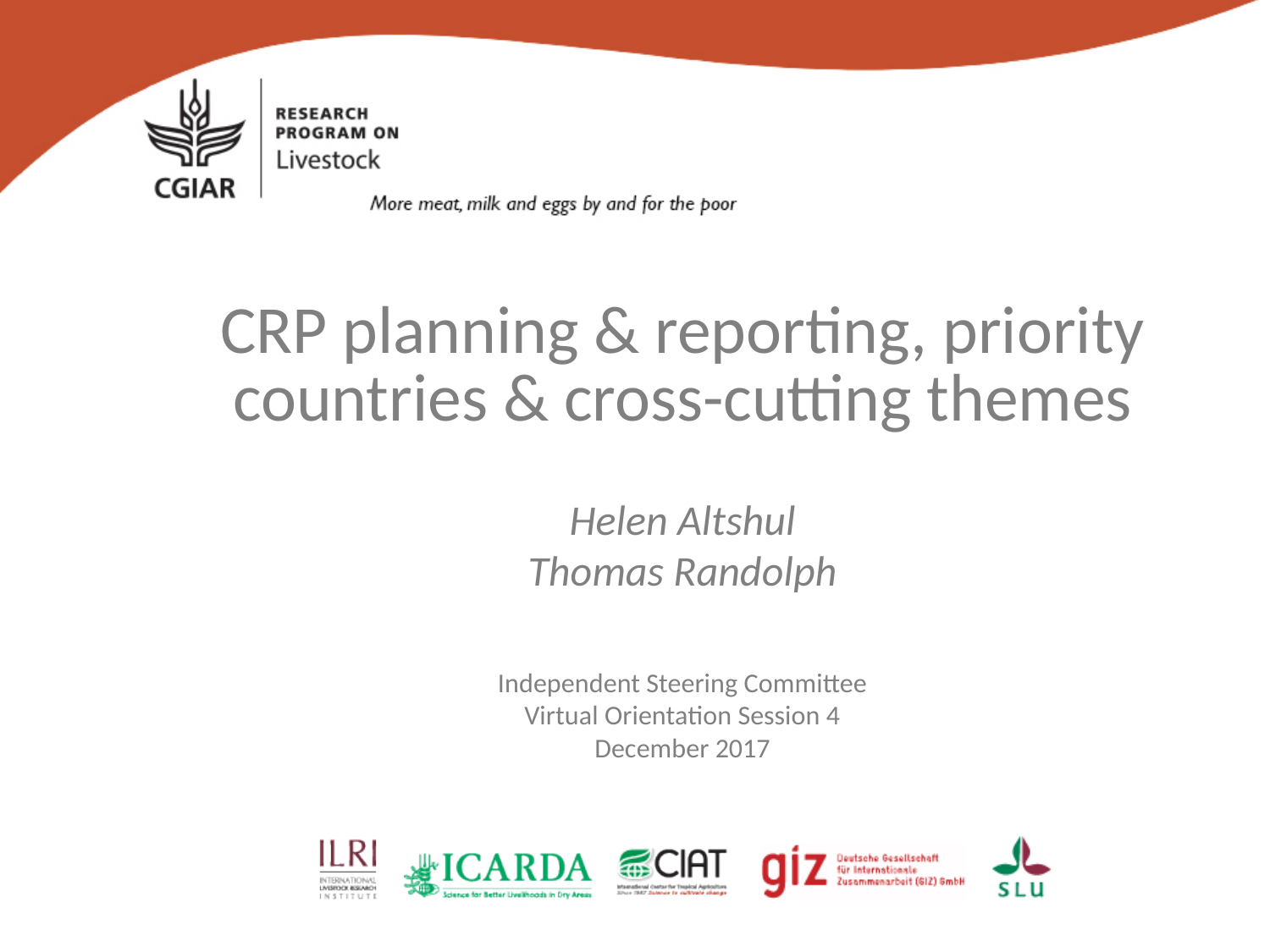

CRP planning & reporting, priority countries & cross-cutting themes
Helen Altshul
Thomas Randolph
Independent Steering Committee
Virtual Orientation Session 4
December 2017